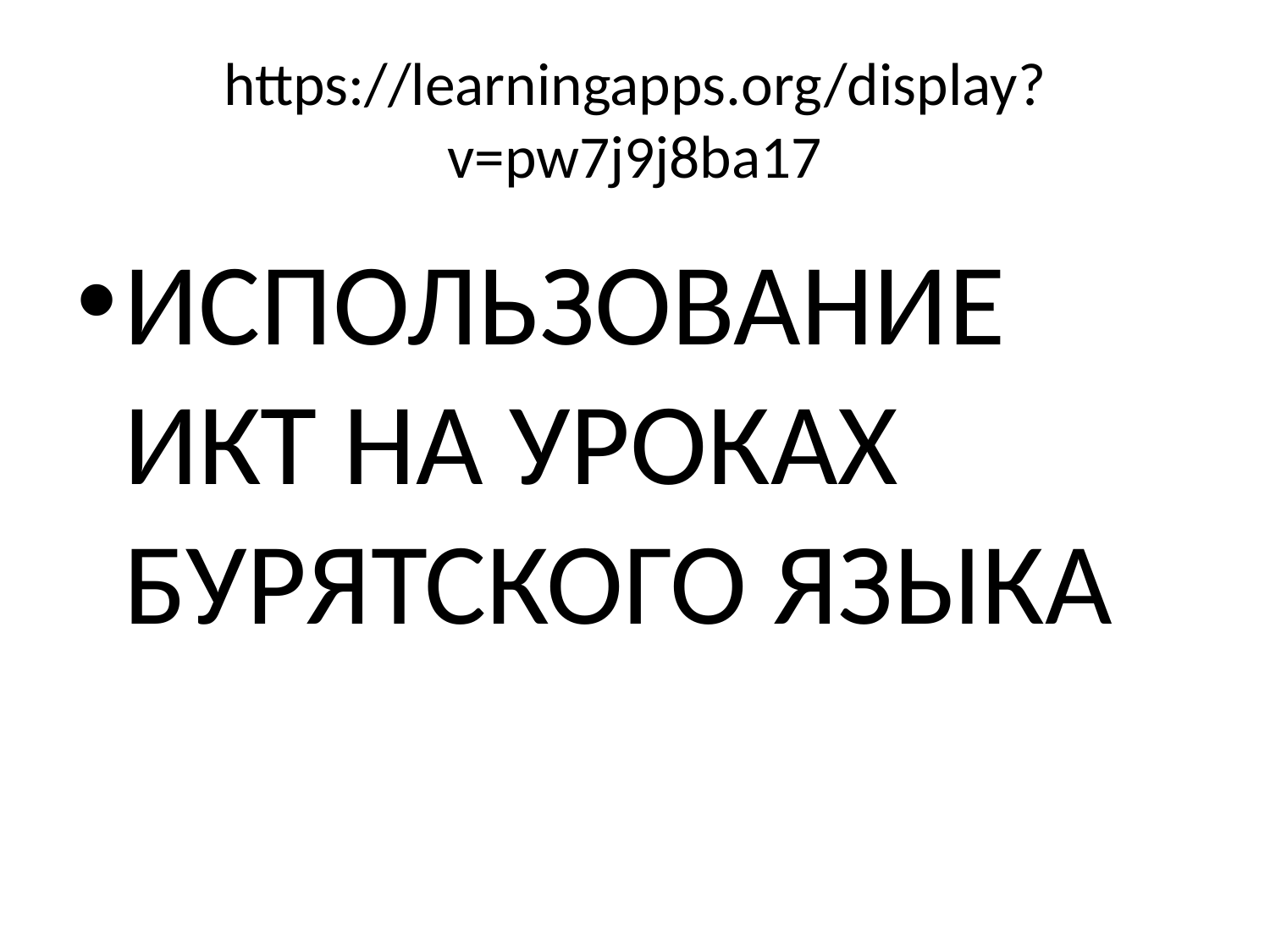

# https://learningapps.org/display?v=pw7j9j8ba17
ИСПОЛЬЗОВАНИЕ ИКТ НА УРОКАХ БУРЯТСКОГО ЯЗЫКА